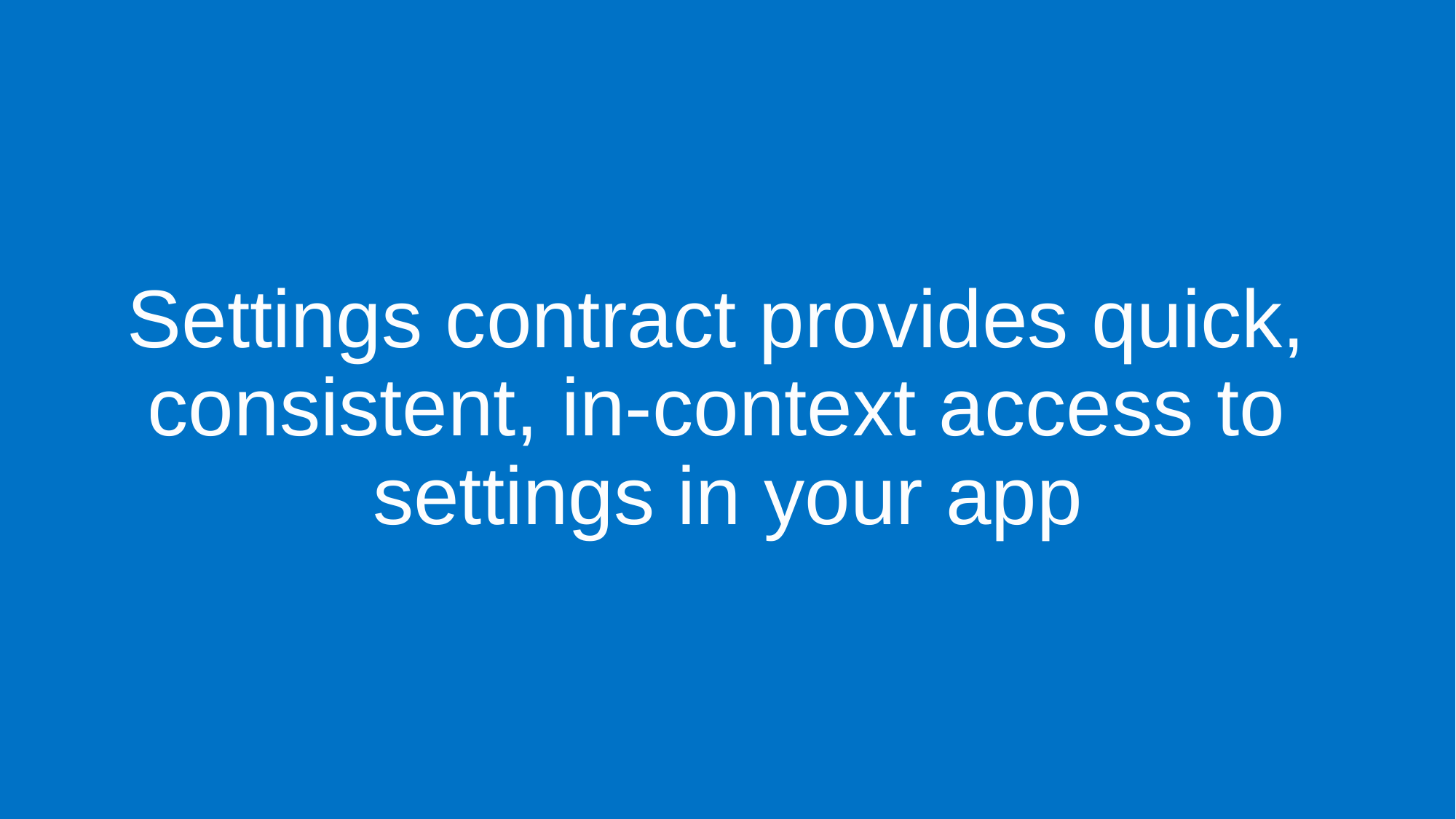

# Settings contract provides quick, consistent, in-context access to settings in your app